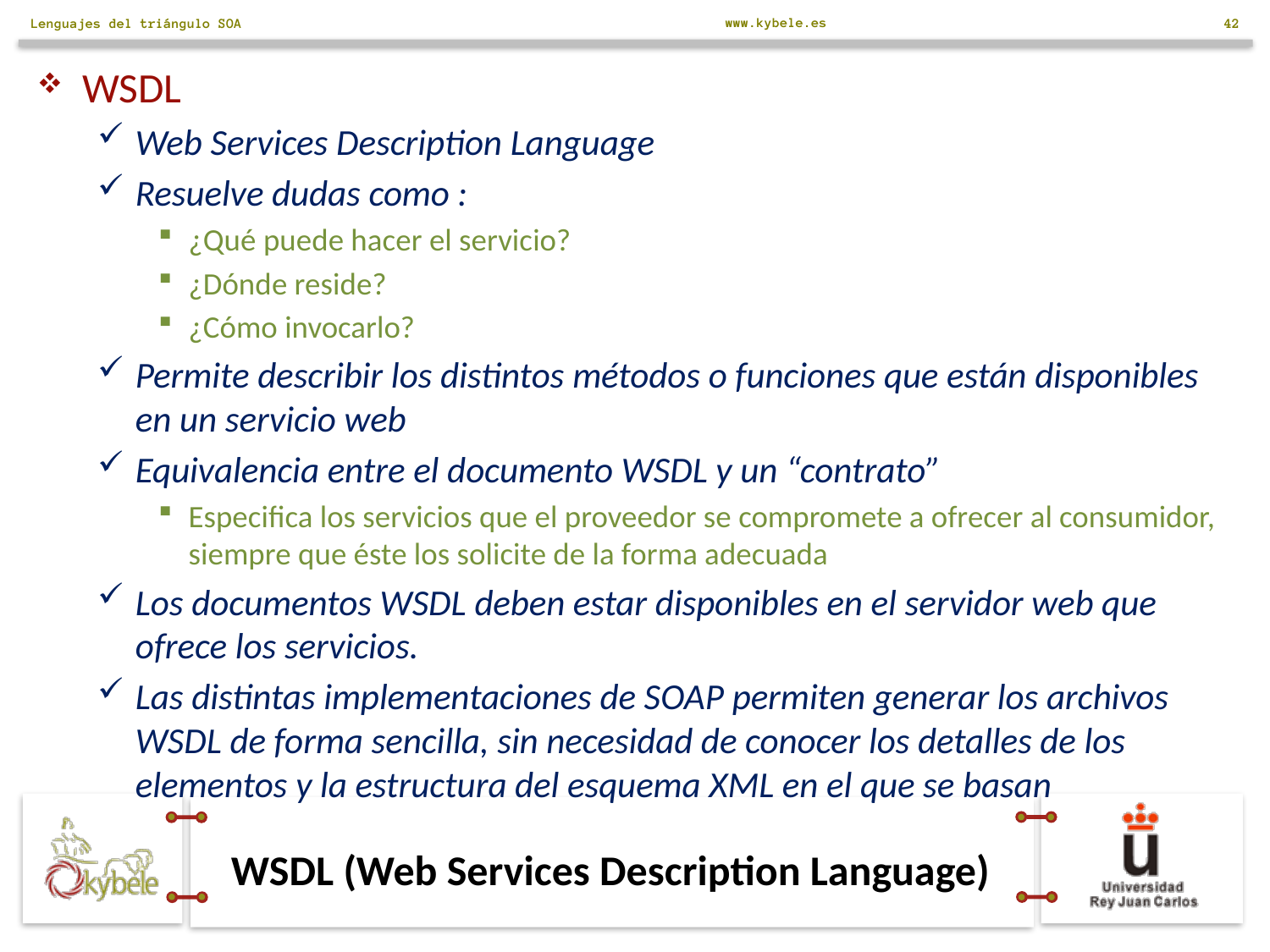

Lenguajes del triángulo SOA
42
WSDL
Web Services Description Language
Resuelve dudas como :
¿Qué puede hacer el servicio?
¿Dónde reside?
¿Cómo invocarlo?
Permite describir los distintos métodos o funciones que están disponibles en un servicio web
Equivalencia entre el documento WSDL y un “contrato”
Especifica los servicios que el proveedor se compromete a ofrecer al consumidor, siempre que éste los solicite de la forma adecuada
Los documentos WSDL deben estar disponibles en el servidor web que ofrece los servicios.
Las distintas implementaciones de SOAP permiten generar los archivos WSDL de forma sencilla, sin necesidad de conocer los detalles de los elementos y la estructura del esquema XML en el que se basan
# WSDL (Web Services Description Language)